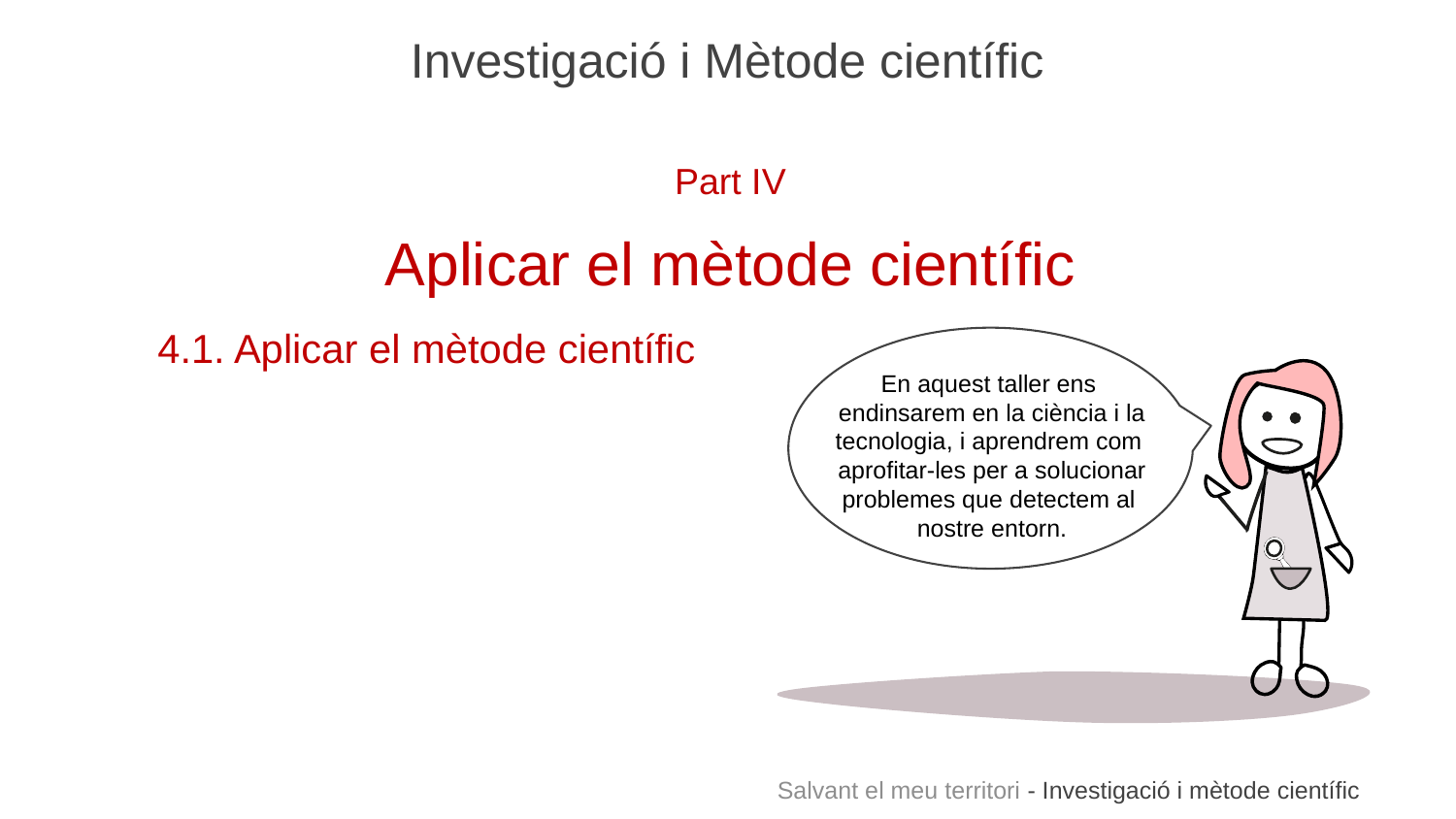

# Investigació i Mètode científic
Part IV
Aplicar el mètode científic
4.1. Aplicar el mètode científic

En aquest taller ens
 endinsarem en la ciència i la
tecnologia, i aprendrem com
 aprofitar-les per a solucionar
problemes que detectem al
 nostre entorn.

Salvant el meu territori - Investigació i mètode científic